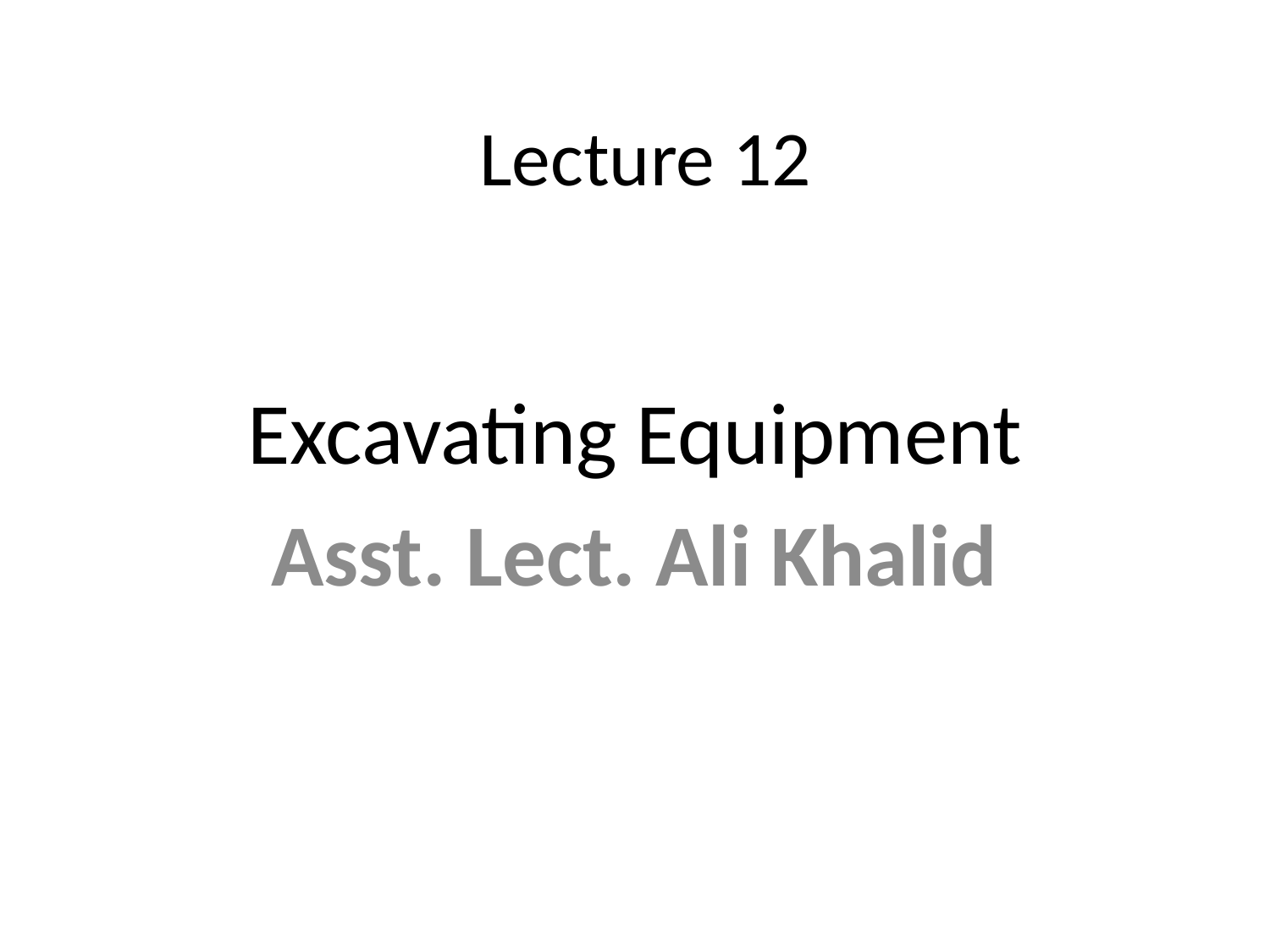

# Lecture 12
Excavating Equipment
Asst. Lect. Ali Khalid